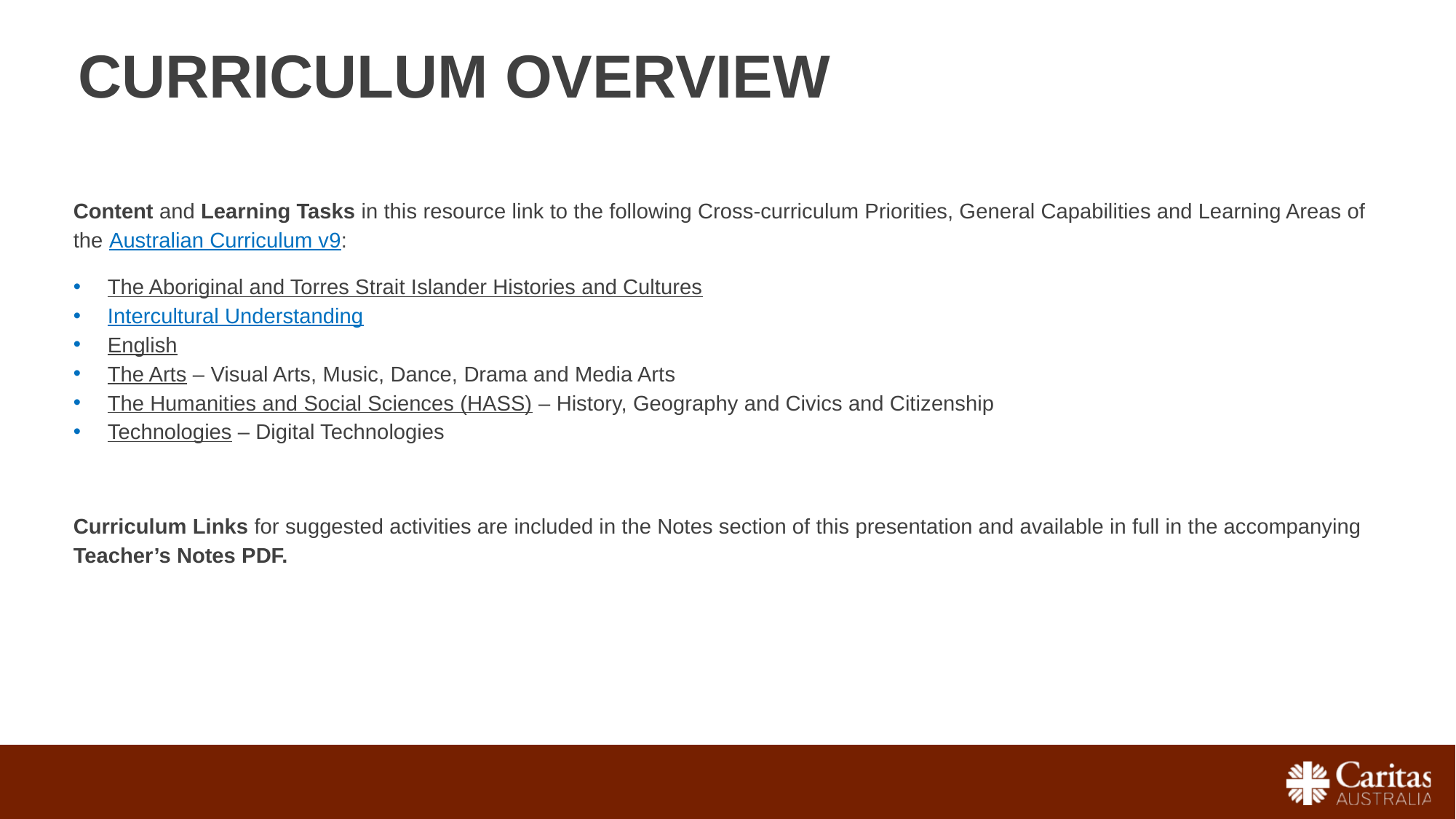

CURRICULUM OVERVIEW
Content and Learning Tasks in this resource link to the following Cross-curriculum Priorities, General Capabilities and Learning Areas of the Australian Curriculum v9:
The Aboriginal and Torres Strait Islander Histories and Cultures
Intercultural Understanding
English
The Arts – Visual Arts, Music, Dance, Drama and Media Arts
The Humanities and Social Sciences (HASS) – History, Geography and Civics and Citizenship
Technologies – Digital Technologies

Curriculum Links for suggested activities are included in the Notes section of this presentation and available in full in the accompanying Teacher’s Notes PDF.